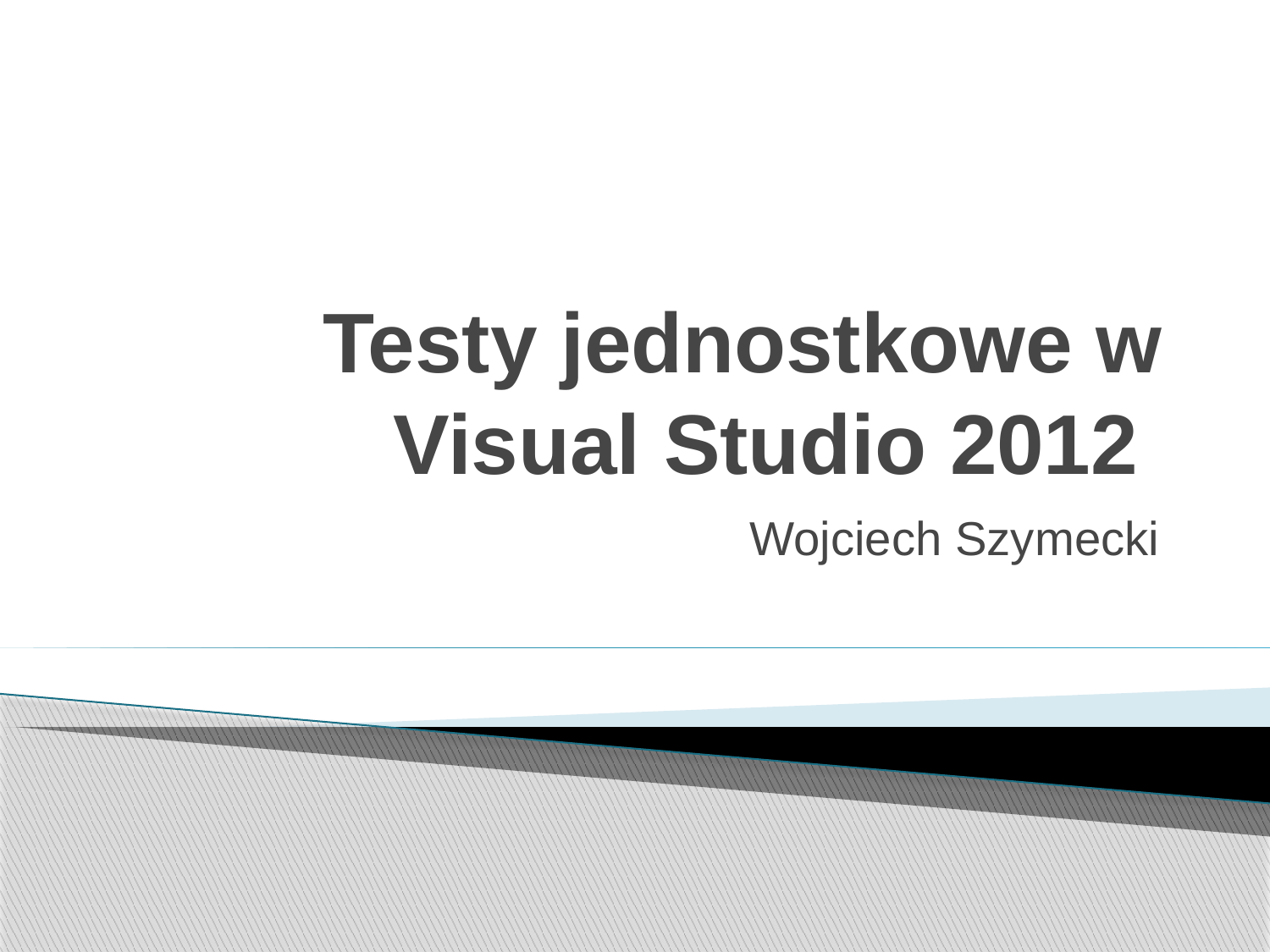

# Testy jednostkowe w Visual Studio 2012
Wojciech Szymecki